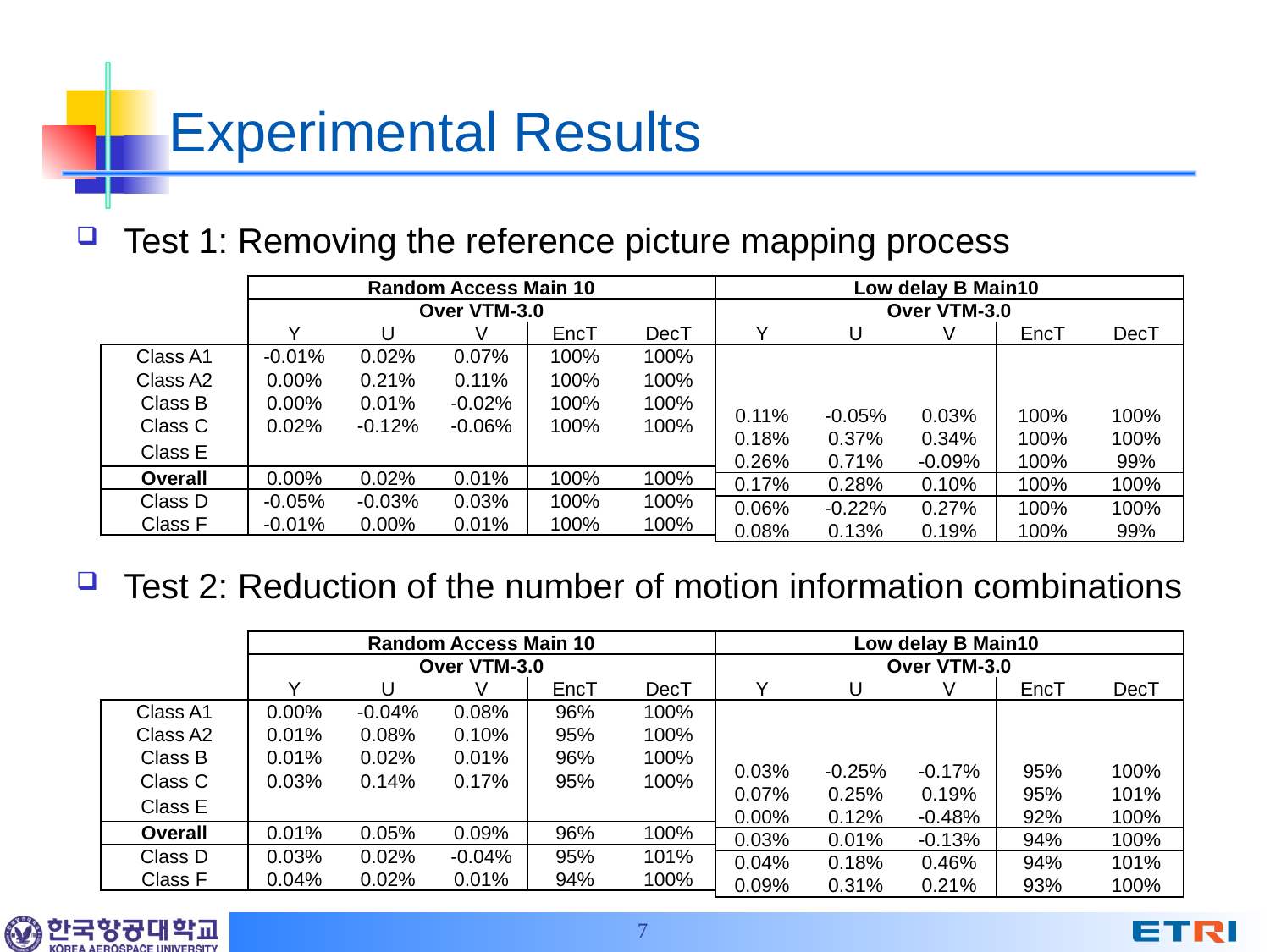

# Experimental Results
Test 1: Removing the reference picture mapping process

Test 2: Reduction of the number of motion information combinations
|  | Random Access Main 10 |  |  |  |  |
| --- | --- | --- | --- | --- | --- |
|  | Over VTM-3.0 |  |  |  |  |
|  | Y | U | V | EncT | DecT |
| Class A1 | -0.01% | 0.02% | 0.07% | 100% | 100% |
| Class A2 | 0.00% | 0.21% | 0.11% | 100% | 100% |
| Class B | 0.00% | 0.01% | -0.02% | 100% | 100% |
| Class C | 0.02% | -0.12% | -0.06% | 100% | 100% |
| Class E |  |  |  |  |  |
| Overall | 0.00% | 0.02% | 0.01% | 100% | 100% |
| Class D | -0.05% | -0.03% | 0.03% | 100% | 100% |
| Class F | -0.01% | 0.00% | 0.01% | 100% | 100% |
| Low delay B Main10 |  |  |  |  |
| --- | --- | --- | --- | --- |
| Over VTM-3.0 |  |  |  |  |
| Y | U | V | EncT | DecT |
|  |  |  |  |  |
|  |  |  |  |  |
| 0.11% | -0.05% | 0.03% | 100% | 100% |
| 0.18% | 0.37% | 0.34% | 100% | 100% |
| 0.26% | 0.71% | -0.09% | 100% | 99% |
| 0.17% | 0.28% | 0.10% | 100% | 100% |
| 0.06% | -0.22% | 0.27% | 100% | 100% |
| 0.08% | 0.13% | 0.19% | 100% | 99% |
|  | Random Access Main 10 |  |  |  |  |
| --- | --- | --- | --- | --- | --- |
|  | Over VTM-3.0 |  |  |  |  |
|  | Y | U | V | EncT | DecT |
| Class A1 | 0.00% | -0.04% | 0.08% | 96% | 100% |
| Class A2 | 0.01% | 0.08% | 0.10% | 95% | 100% |
| Class B | 0.01% | 0.02% | 0.01% | 96% | 100% |
| Class C | 0.03% | 0.14% | 0.17% | 95% | 100% |
| Class E |  |  |  |  |  |
| Overall | 0.01% | 0.05% | 0.09% | 96% | 100% |
| Class D | 0.03% | 0.02% | -0.04% | 95% | 101% |
| Class F | 0.04% | 0.02% | 0.01% | 94% | 100% |
| Low delay B Main10 |  |  |  |  |
| --- | --- | --- | --- | --- |
| Over VTM-3.0 |  |  |  |  |
| Y | U | V | EncT | DecT |
|  |  |  |  |  |
|  |  |  |  |  |
| 0.03% | -0.25% | -0.17% | 95% | 100% |
| 0.07% | 0.25% | 0.19% | 95% | 101% |
| 0.00% | 0.12% | -0.48% | 92% | 100% |
| 0.03% | 0.01% | -0.13% | 94% | 100% |
| 0.04% | 0.18% | 0.46% | 94% | 101% |
| 0.09% | 0.31% | 0.21% | 93% | 100% |